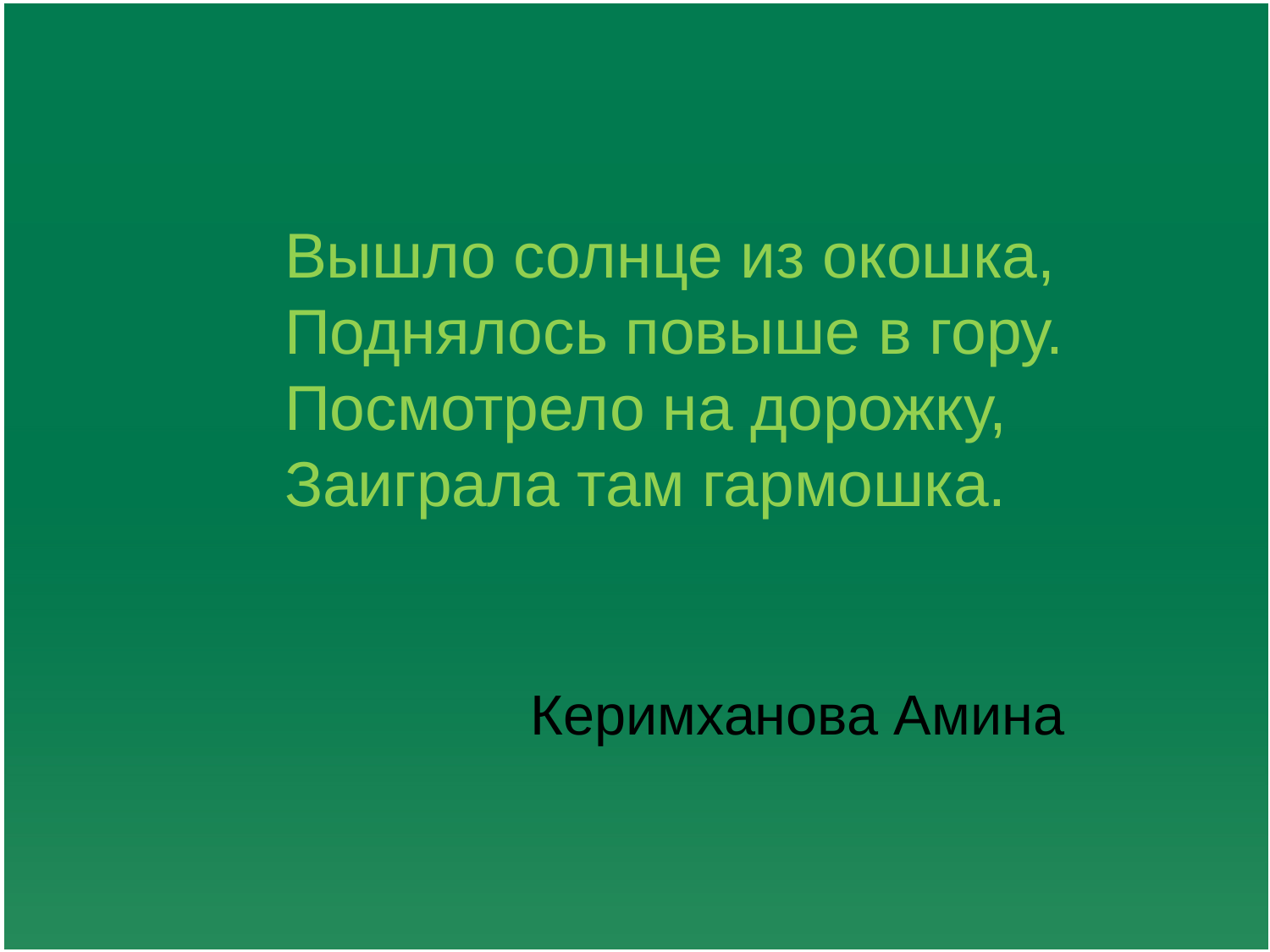

Вышло солнце из окошка,
Поднялось повыше в гору.
Посмотрело на дорожку,
Заиграла там гармошка.

  Керимханова Амина